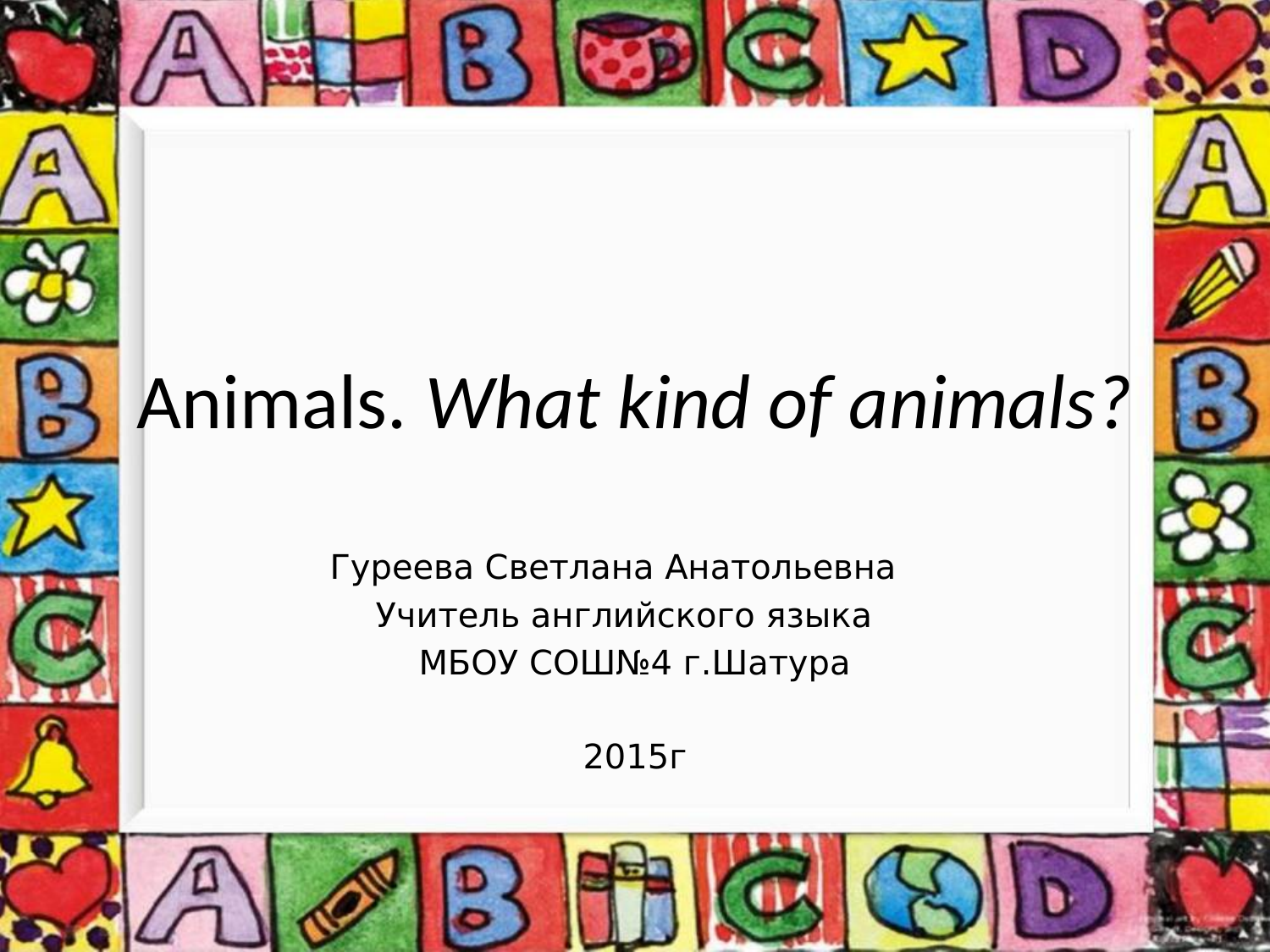

# Animals. What kind of animals?
Гуреева Светлана Анатольевна
Учитель английского языка
МБОУ СОШ№4 г.Шатура

2015г